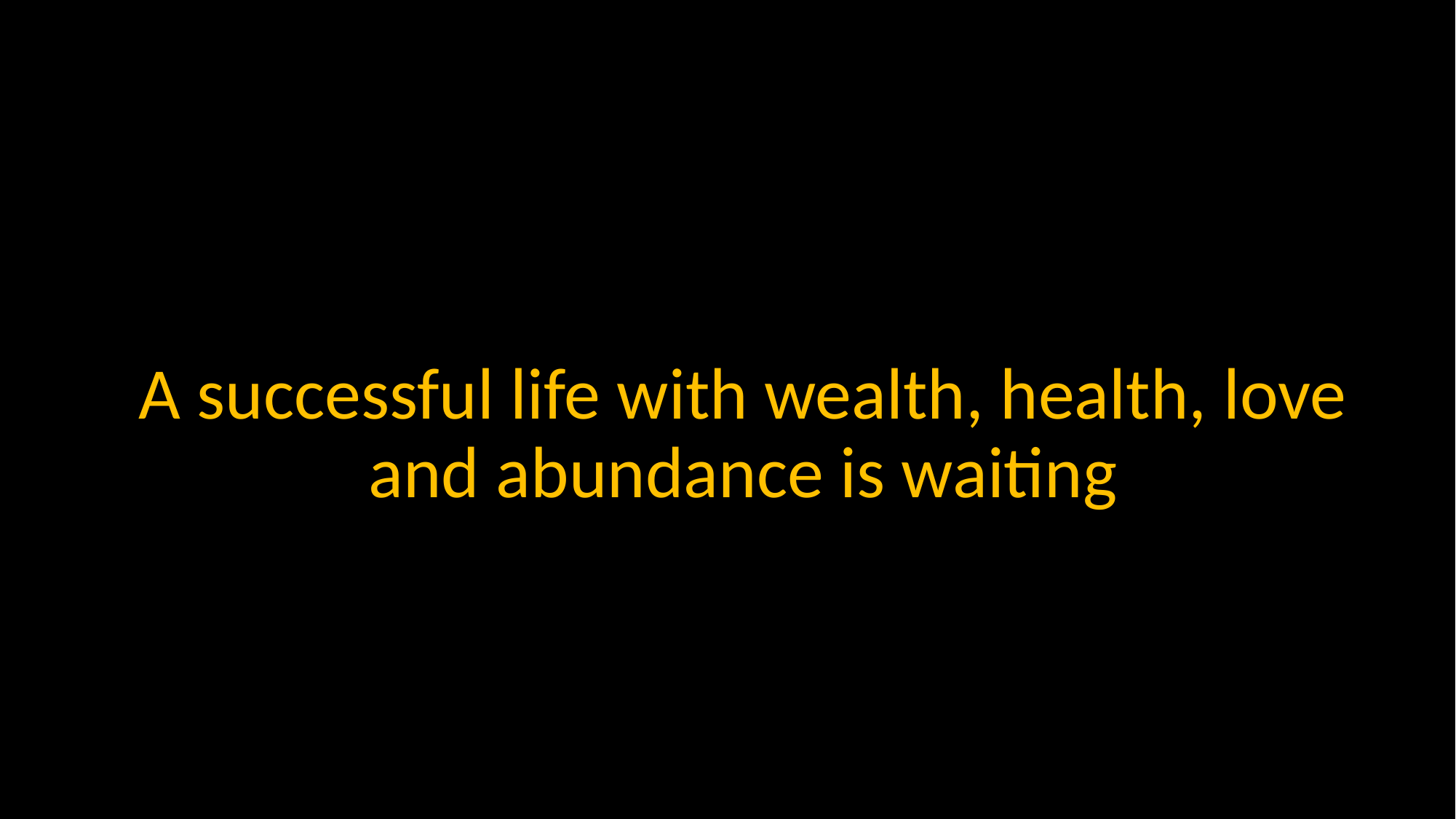

A successful life with wealth, health, love and abundance is waiting